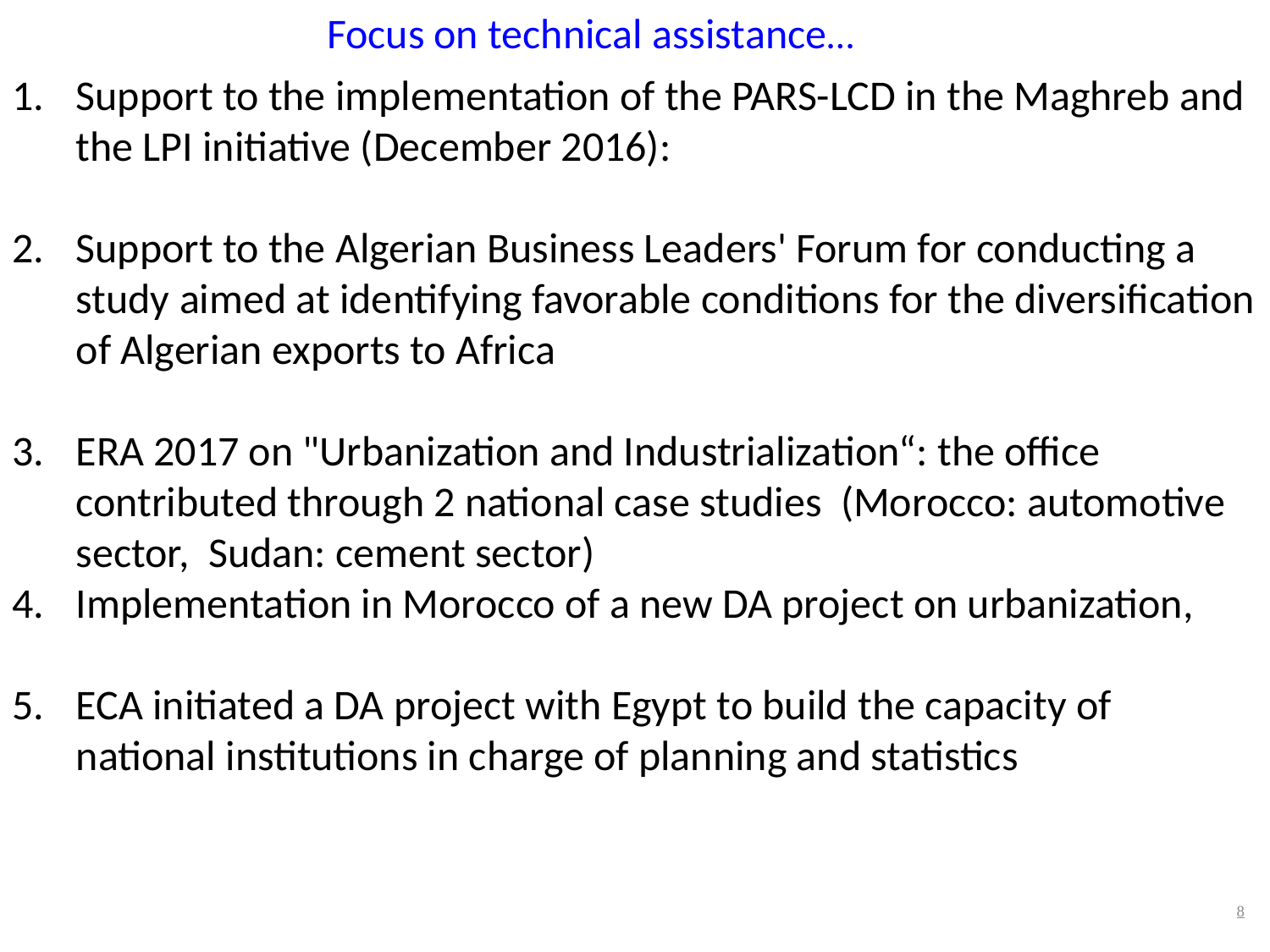

Focus on technical assistance…
Support to the implementation of the PARS-LCD in the Maghreb and the LPI initiative (December 2016):

Support to the Algerian Business Leaders' Forum for conducting a study aimed at identifying favorable conditions for the diversification of Algerian exports to Africa

ERA 2017 on "Urbanization and Industrialization“: the office contributed through 2 national case studies  (Morocco: automotive sector,  Sudan: cement sector)
Implementation in Morocco of a new DA project on urbanization,

ECA initiated a DA project with Egypt to build the capacity of national institutions in charge of planning and statistics
8